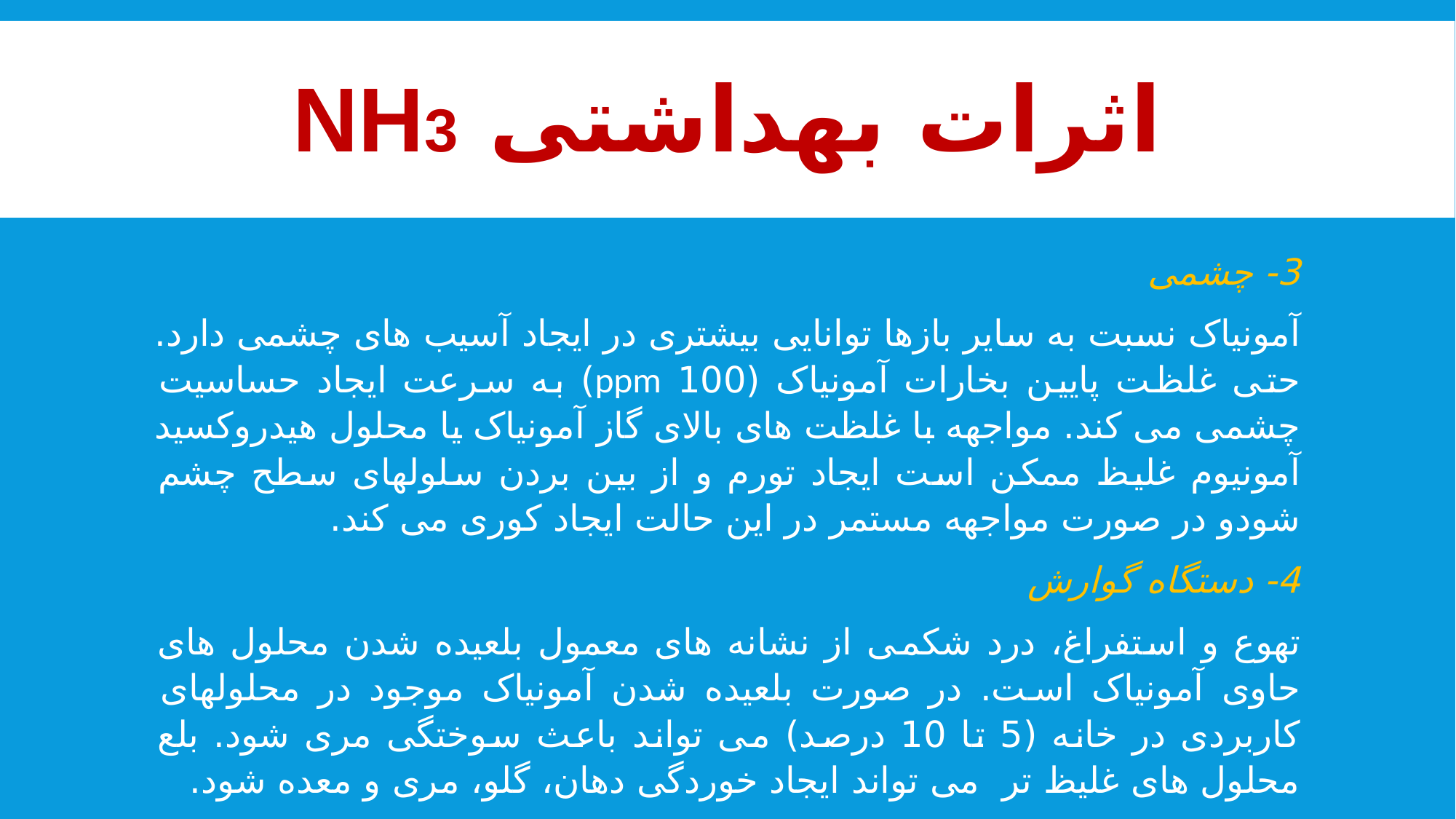

# اثرات بهداشتی NH3
3- چشمی
آمونیاک نسبت به سایر بازها توانایی بیشتری در ایجاد آسیب های چشمی دارد. حتی غلظت پایین بخارات آمونیاک (100 ppm) به سرعت ایجاد حساسیت چشمی می کند. مواجهه با غلظت های بالای گاز آمونیاک یا محلول هیدروکسید آمونیوم غلیظ ممکن است ایجاد تورم و از بین بردن سلولهای سطح چشم شودو در صورت مواجهه مستمر در این حالت ایجاد کوری می کند.
4- دستگاه گوارش
تهوع و استفراغ، درد شکمی از نشانه های معمول بلعیده شدن محلول های حاوی آمونیاک است. در صورت بلعیده شدن آمونیاک موجود در محلولهای کاربردی در خانه (5 تا 10 درصد) می تواند باعث سوختگی مری شود. بلع محلول های غلیظ تر  می تواند ایجاد خوردگی دهان، گلو، مری و معده شود.